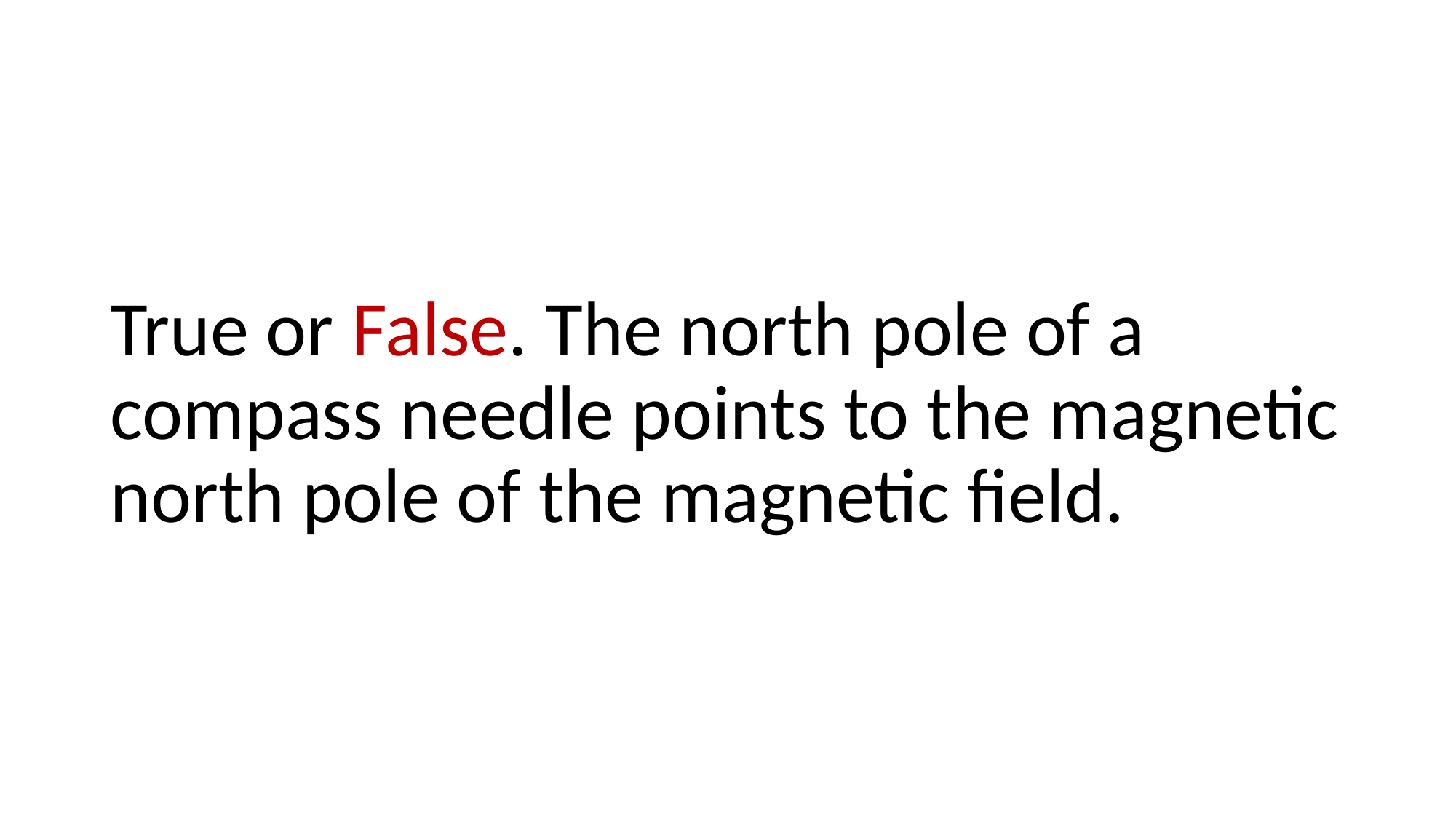

# True or False. The north pole of a compass needle points to the magnetic north pole of the magnetic field.